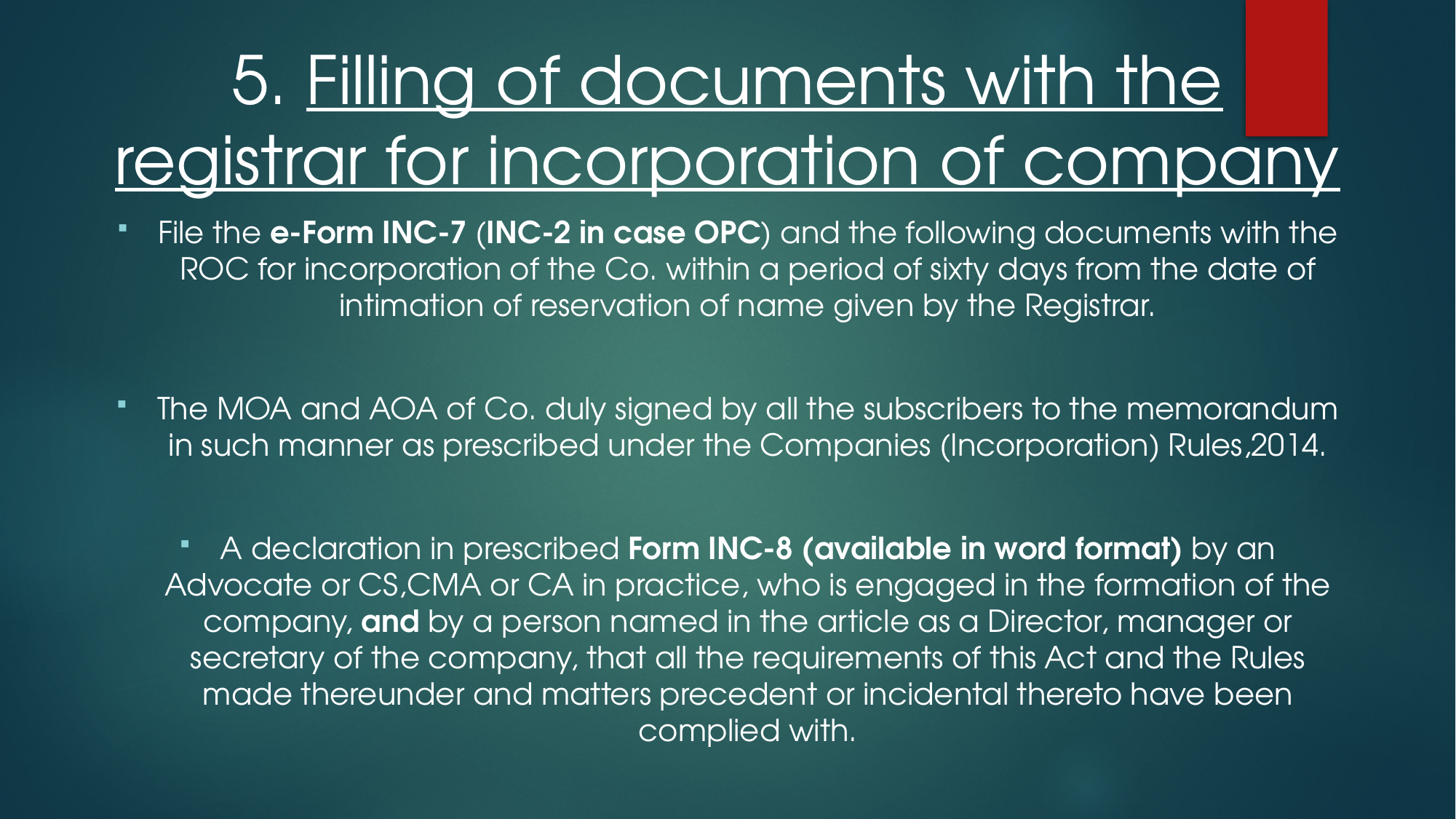

5. Filling of documents with the registrar for incorporation of company
File the e-Form INC-7 (INC-2 in case OPC) and the following documents with the ROC for incorporation of the Co. within a period of sixty days from the date of intimation of reservation of name given by the Registrar.

The MOA and AOA of Co. duly signed by all the subscribers to the memorandum in such manner as prescribed under the Companies (Incorporation) Rules,2014.

A declaration in prescribed Form INC-8 (available in word format) by an Advocate or CS,CMA or CA in practice, who is engaged in the formation of the company, and by a person named in the article as a Director, manager or secretary of the company, that all the requirements of this Act and the Rules made thereunder and matters precedent or incidental thereto have been complied with.